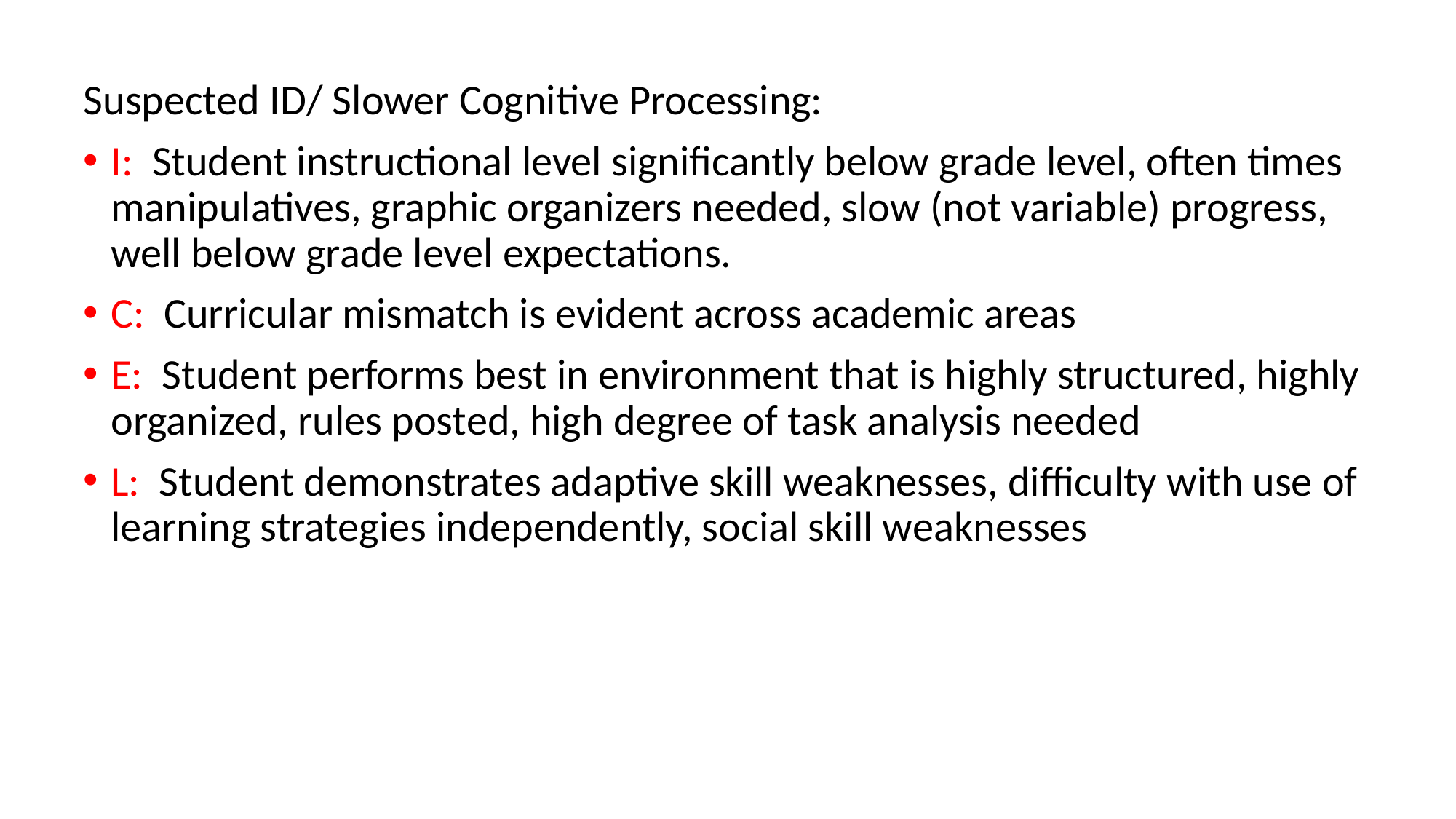

Suspected ID/ Slower Cognitive Processing:
I:  Student instructional level significantly below grade level, often times manipulatives, graphic organizers needed, slow (not variable) progress, well below grade level expectations.
C:  Curricular mismatch is evident across academic areas
E:  Student performs best in environment that is highly structured, highly organized, rules posted, high degree of task analysis needed
L:  Student demonstrates adaptive skill weaknesses, difficulty with use of learning strategies independently, social skill weaknesses